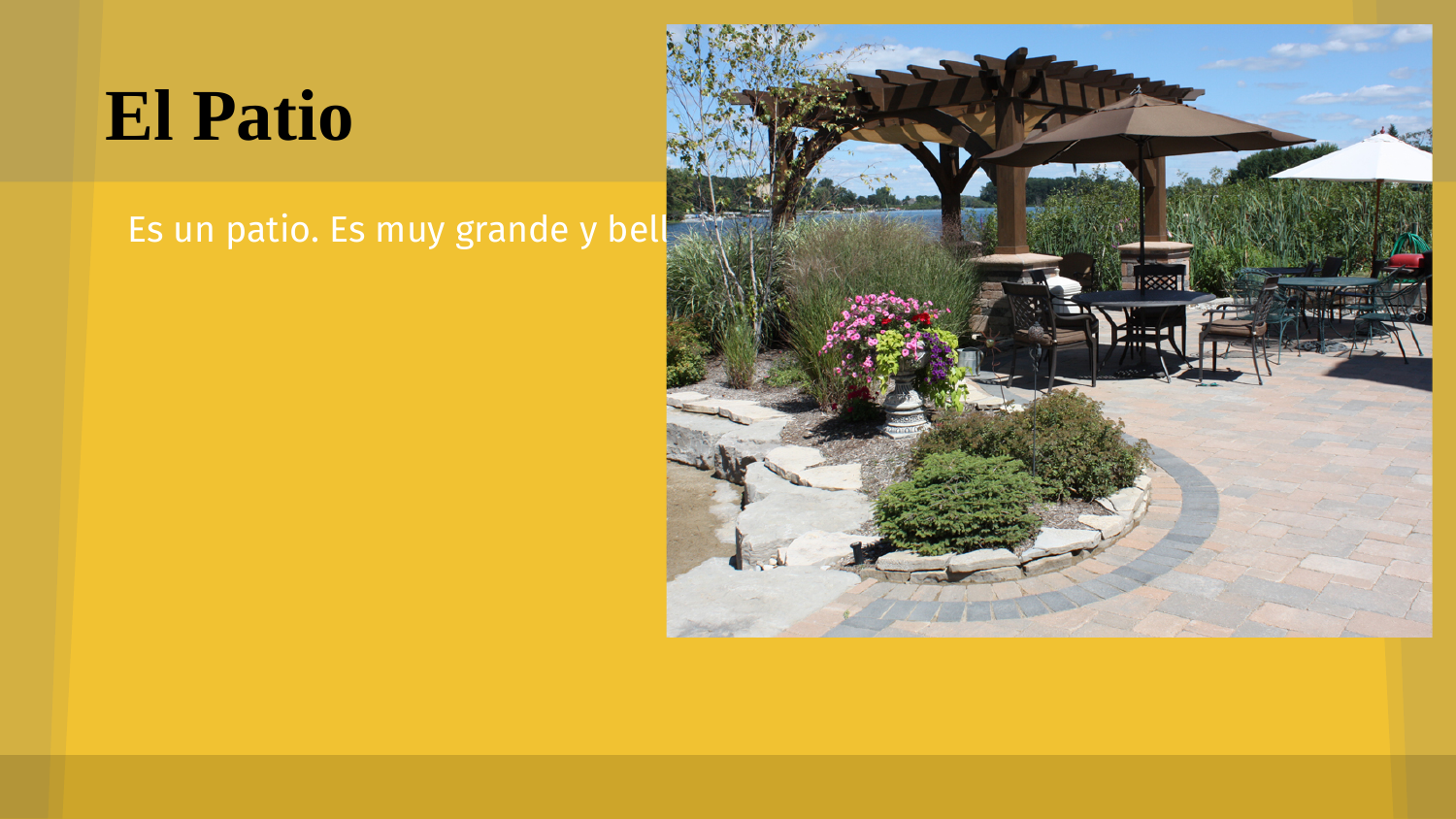

# El Patio
 Es un patio. Es muy grande y bello.